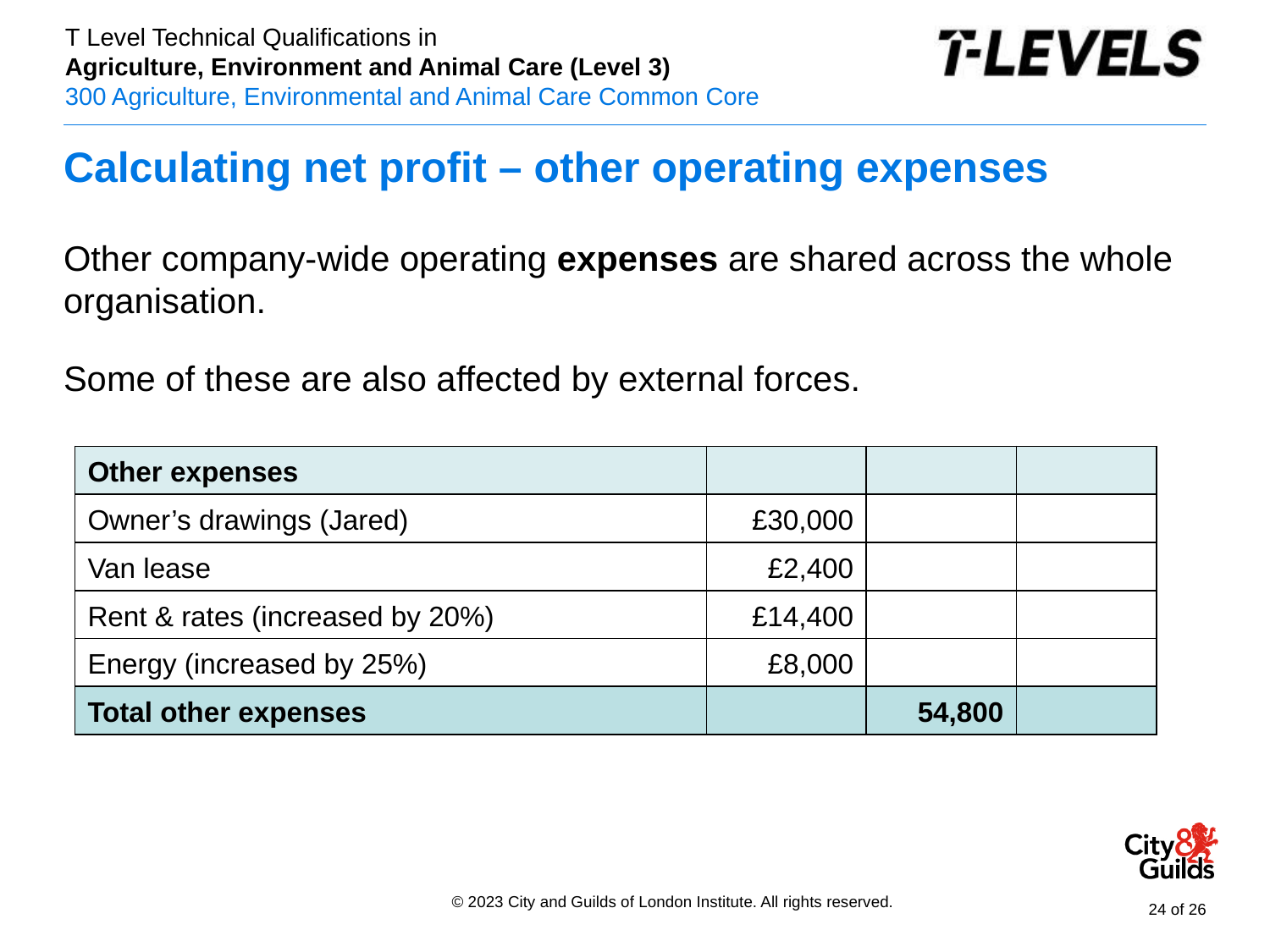

# Calculating net profit – other operating expenses
Other company-wide operating expenses are shared across the whole organisation.
Some of these are also affected by external forces.

| Other expenses |  |  |  |
| --- | --- | --- | --- |
| Owner’s drawings (Jared) | £30,000 |  |  |
| Van lease | £2,400 |  |  |
| Rent & rates (increased by 20%) | £14,400 |  |  |
| Energy (increased by 25%) | £8,000 |  |  |
| Total other expenses |  | 54,800 |  |